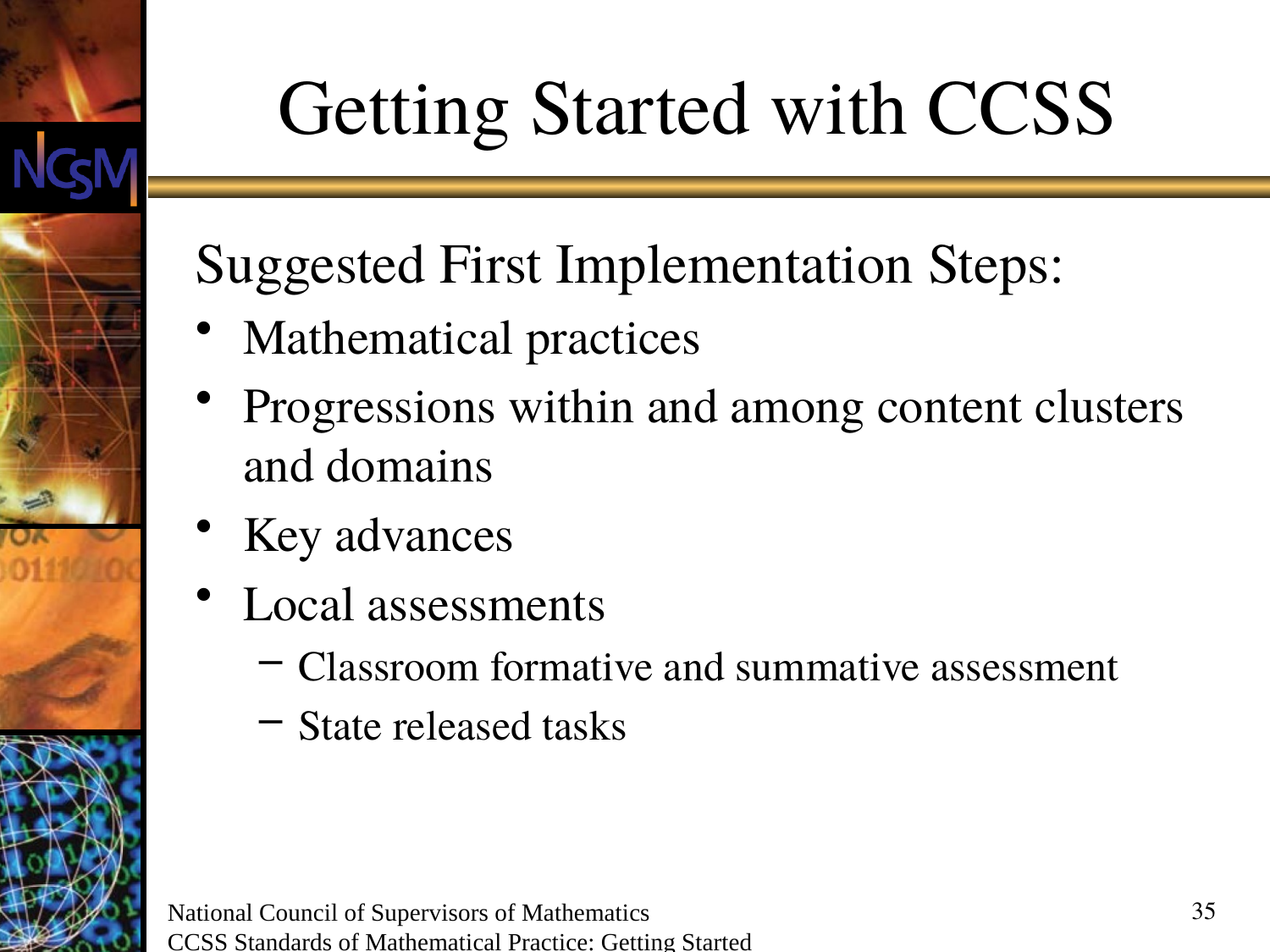

# Getting Started with CCSS
Suggested First Implementation Steps:
Mathematical practices
Progressions within and among content clusters and domains
Key advances
Local assessments
Classroom formative and summative assessment
State released tasks
35